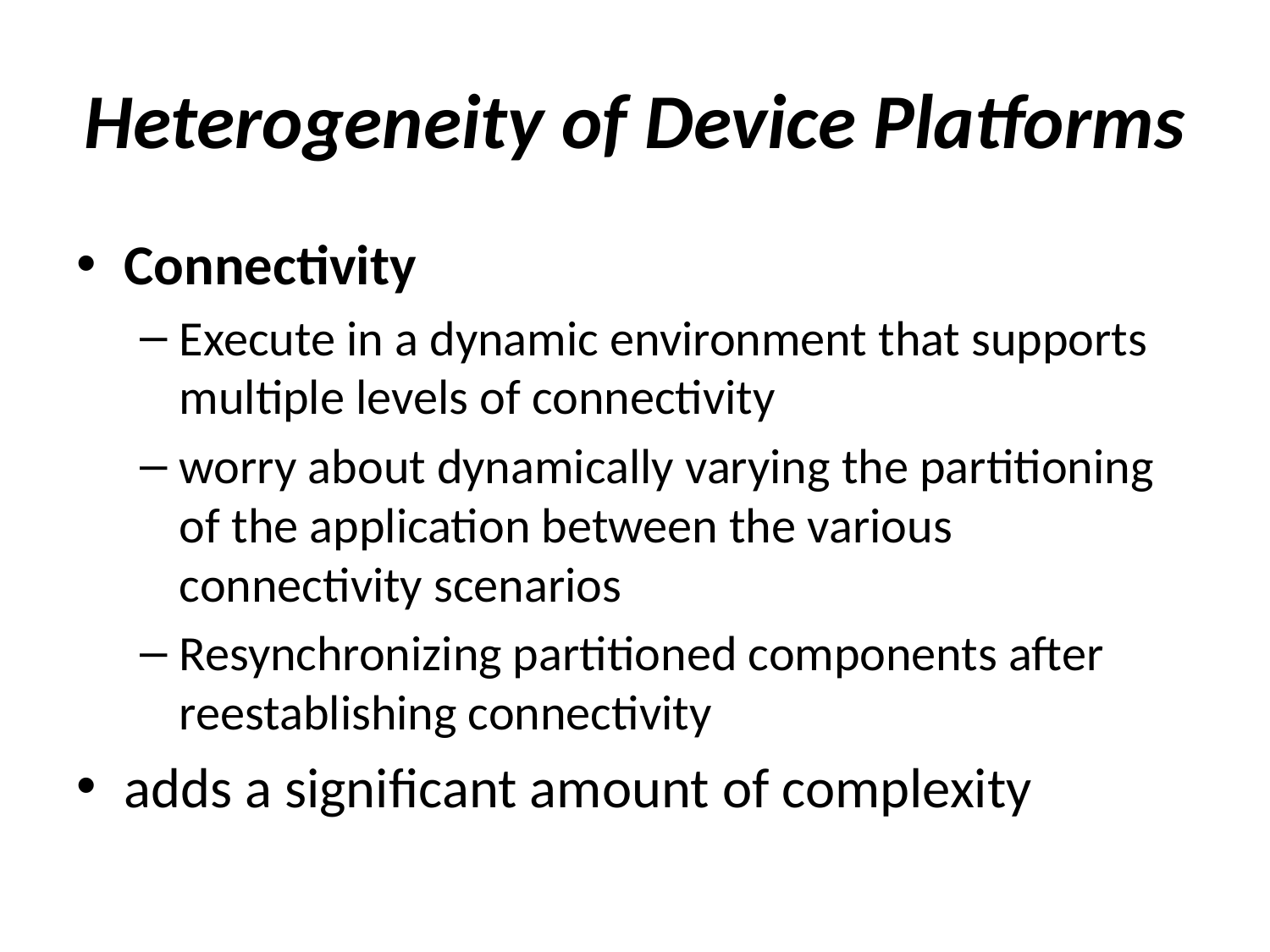

# Heterogeneity of Device Platforms
Connectivity
Execute in a dynamic environment that supports multiple levels of connectivity
worry about dynamically varying the partitioning of the application between the various connectivity scenarios
Resynchronizing partitioned components after reestablishing connectivity
adds a significant amount of complexity